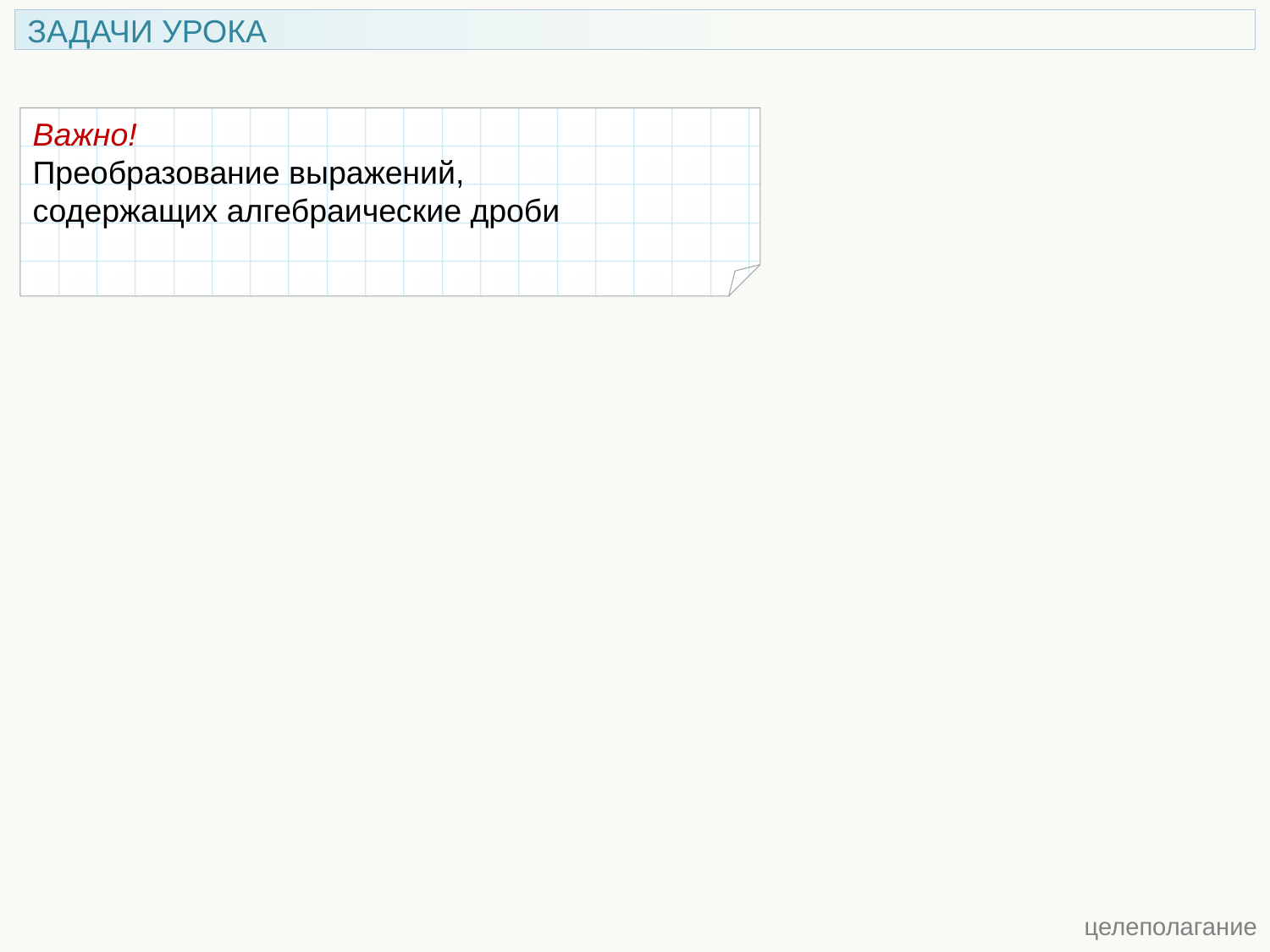

ЗАДАЧИ УРОКА

Важно!
Преобразование выражений,
содержащих алгебраические дроби
  целеполагание